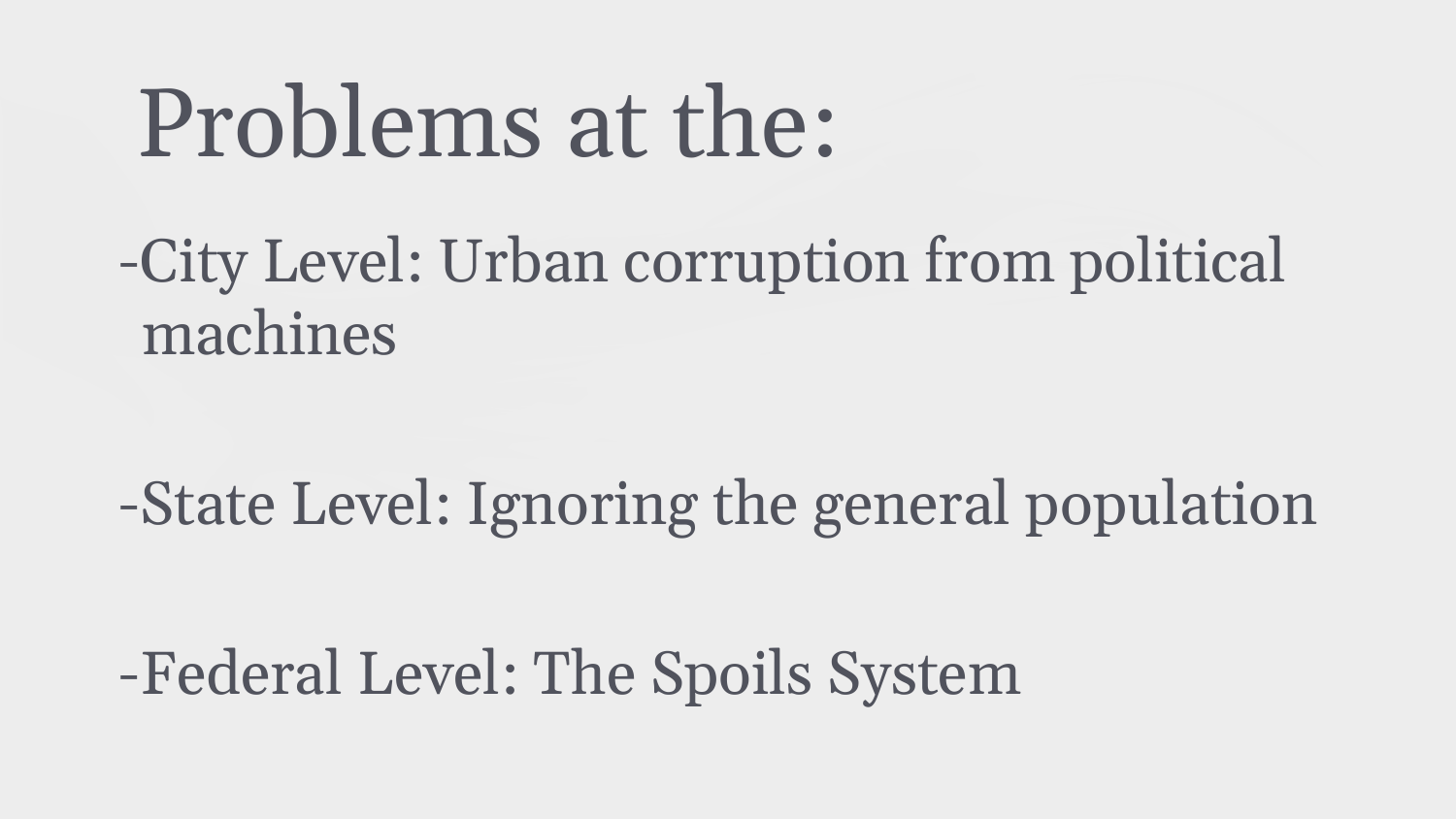

# Problems at the:
-City Level: Urban corruption from political machines

-State Level: Ignoring the general population

-Federal Level: The Spoils System